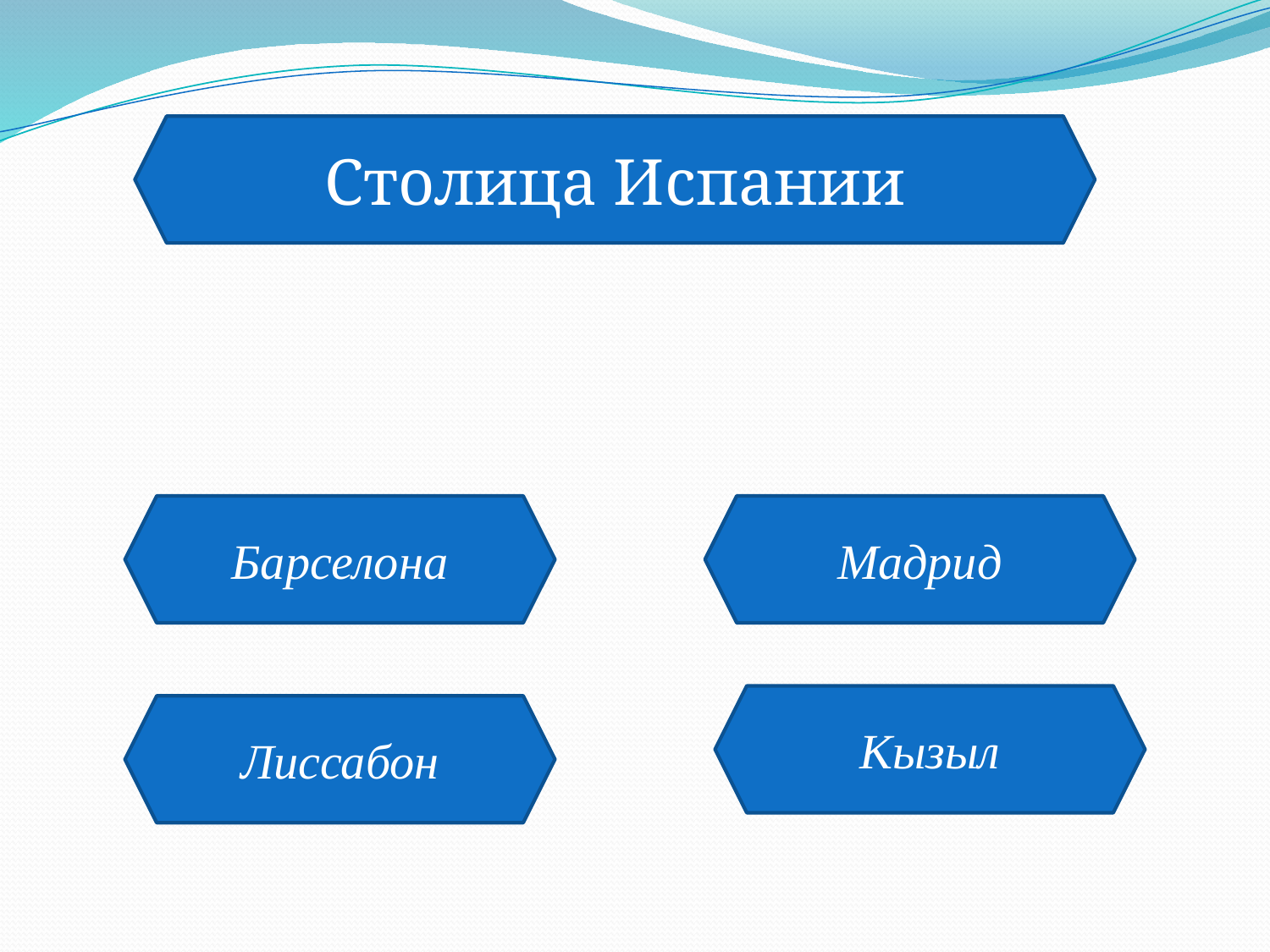

#
Столица Испании
Барселона
Мадрид
Кызыл
Лиссабон